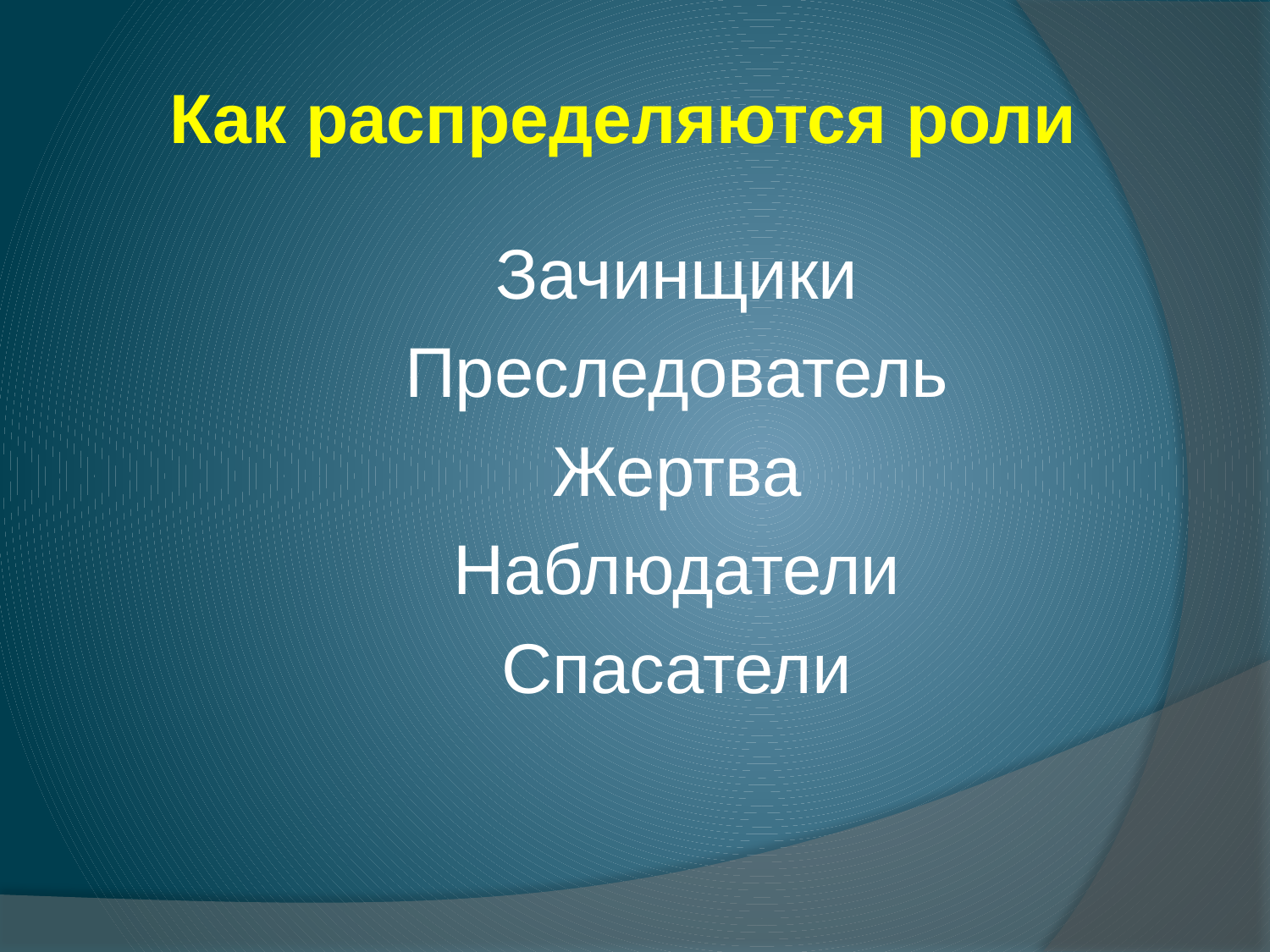

# Как распределяются роли
Зачинщики
Преследователь
Жертва
Наблюдатели
Спасатели